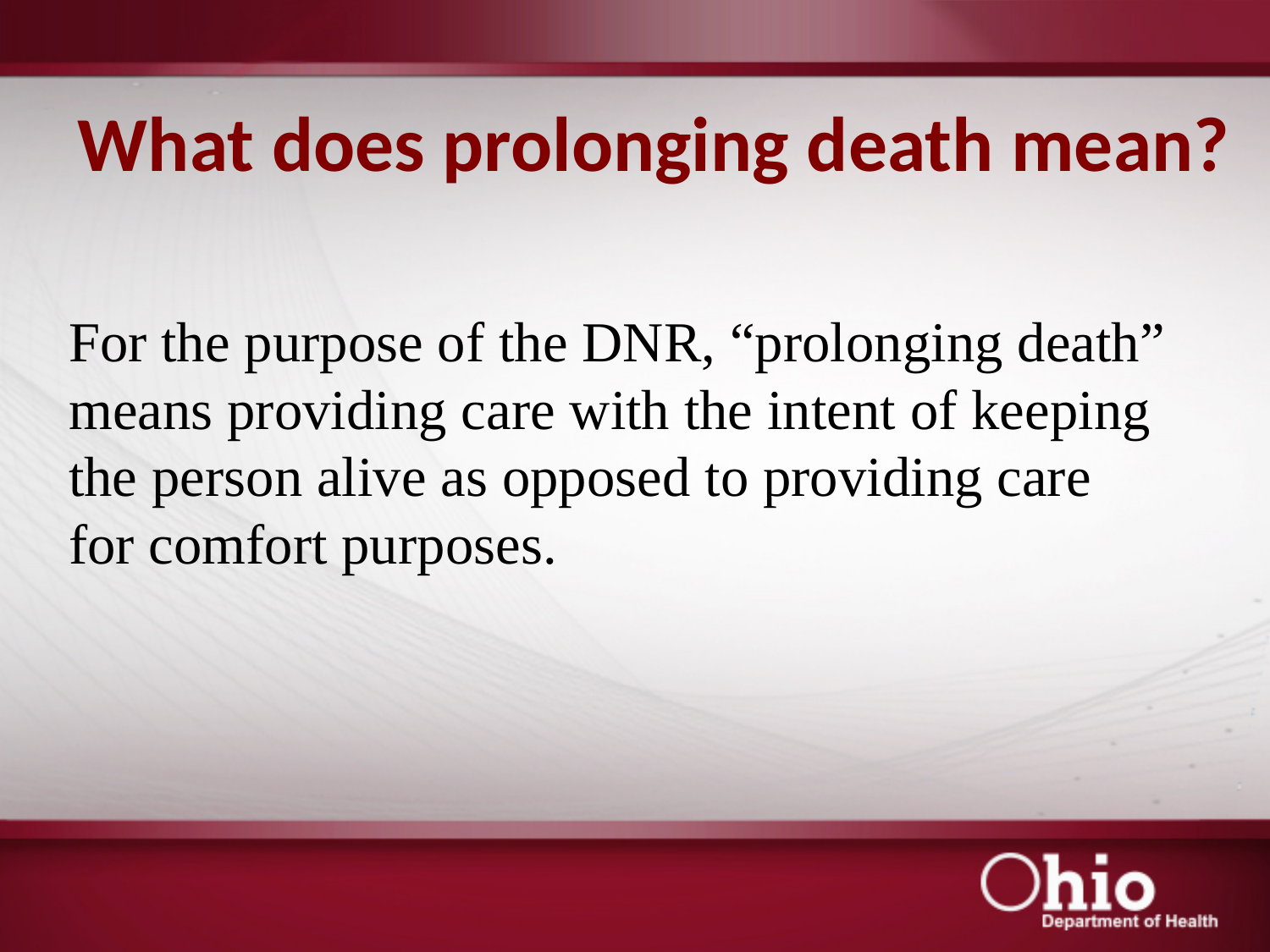

# What does prolonging death mean?

For the purpose of the DNR, “prolonging death” means providing care with the intent of keeping the person alive as opposed to providing care for comfort purposes.